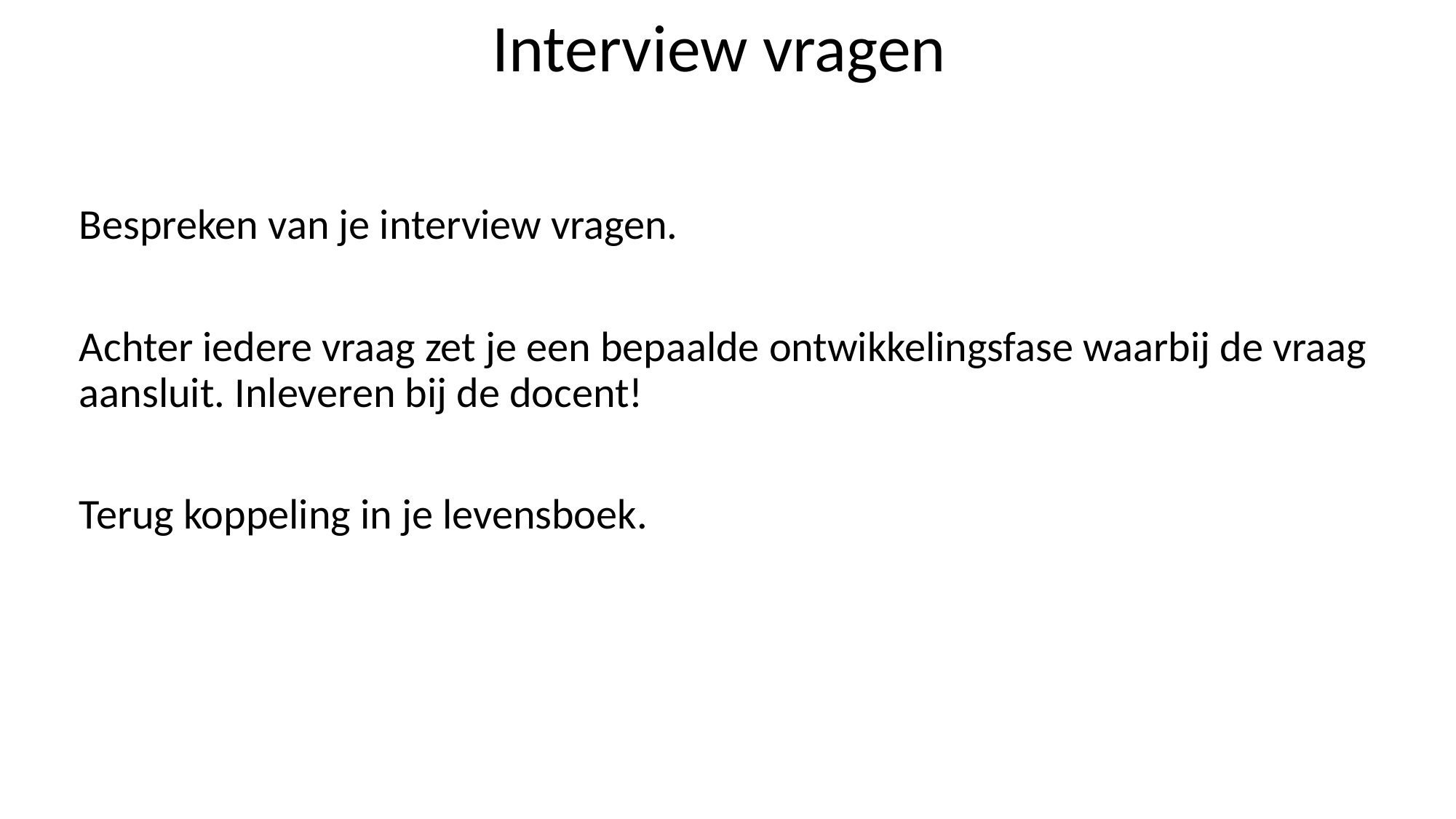

# Interview vragen
Bespreken van je interview vragen.

Achter iedere vraag zet je een bepaalde ontwikkelingsfase waarbij de vraag aansluit. Inleveren bij de docent!

Terug koppeling in je levensboek.